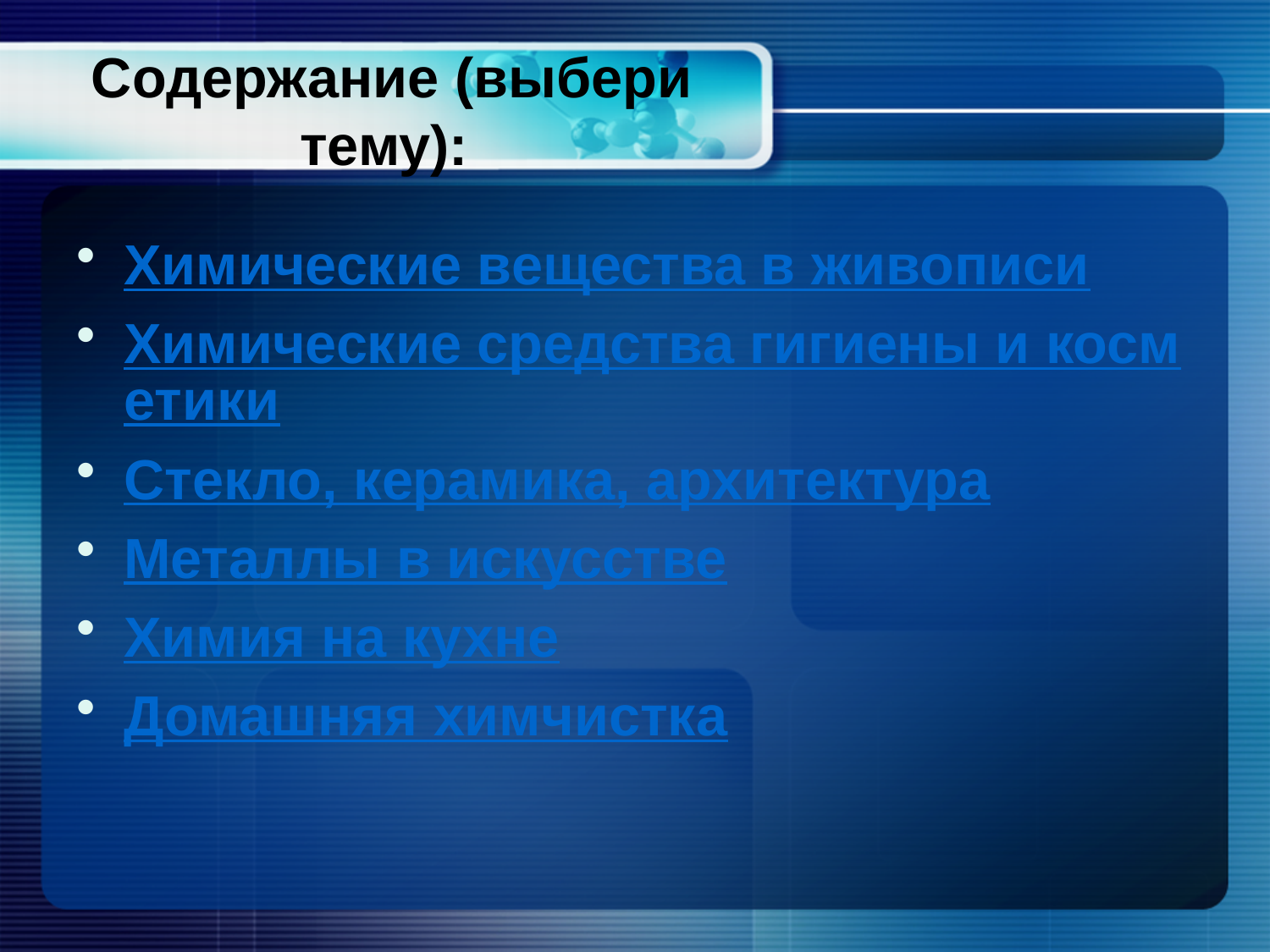

# Содержание (выбери тему):
Химические вещества в живописи
Химические средства гигиены и косметики
Стекло, керамика, архитектура
Металлы в искусстве
Химия на кухне
Домашняя химчистка